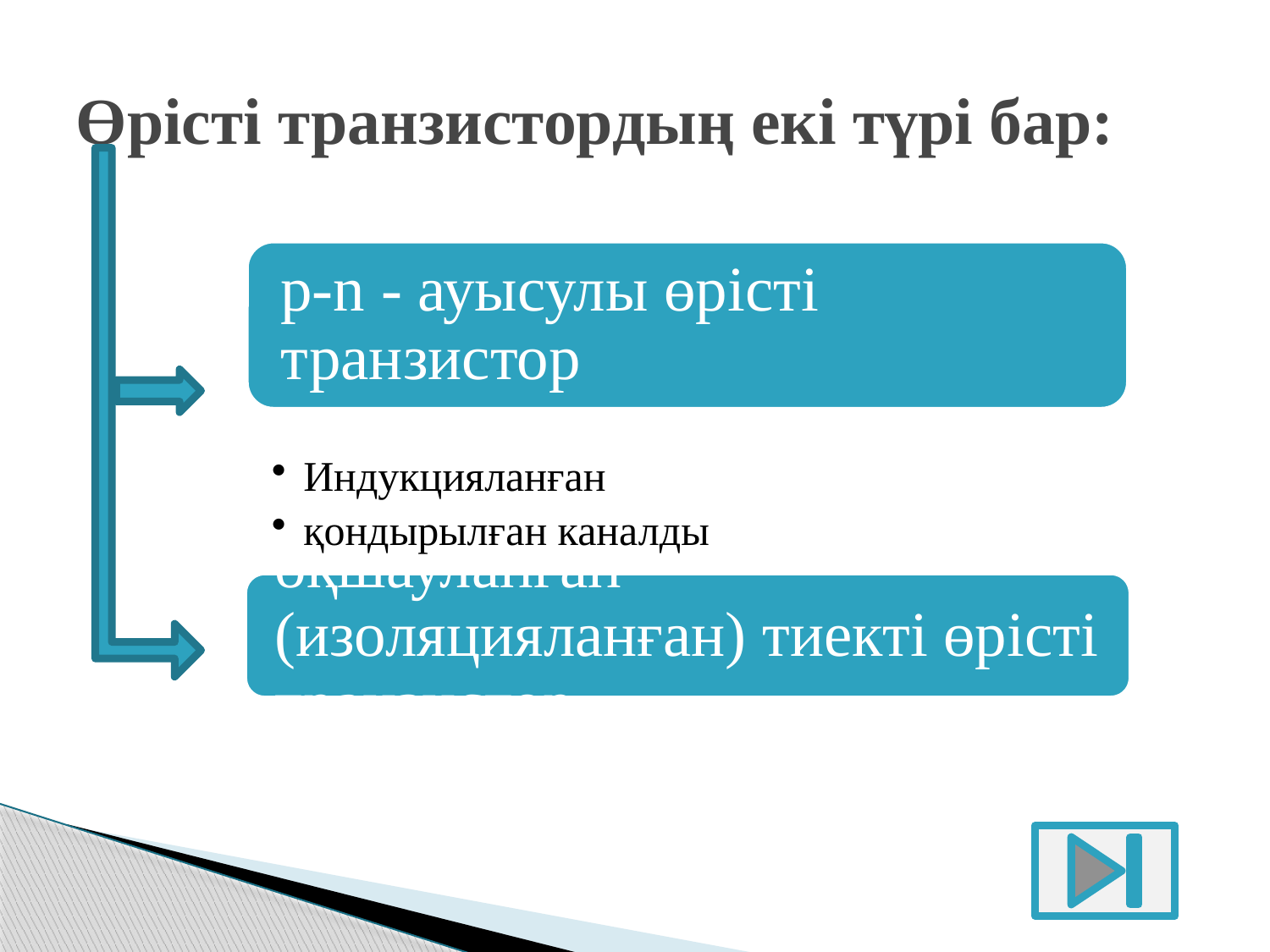

# Өрісті транзистордың екі түрі бар:

р-n - ауысулы өрісті транзистор
Индукцияланған
қондырылған каналды
оқшауланған (изоляцияланған) тиекті өрісті транзистор